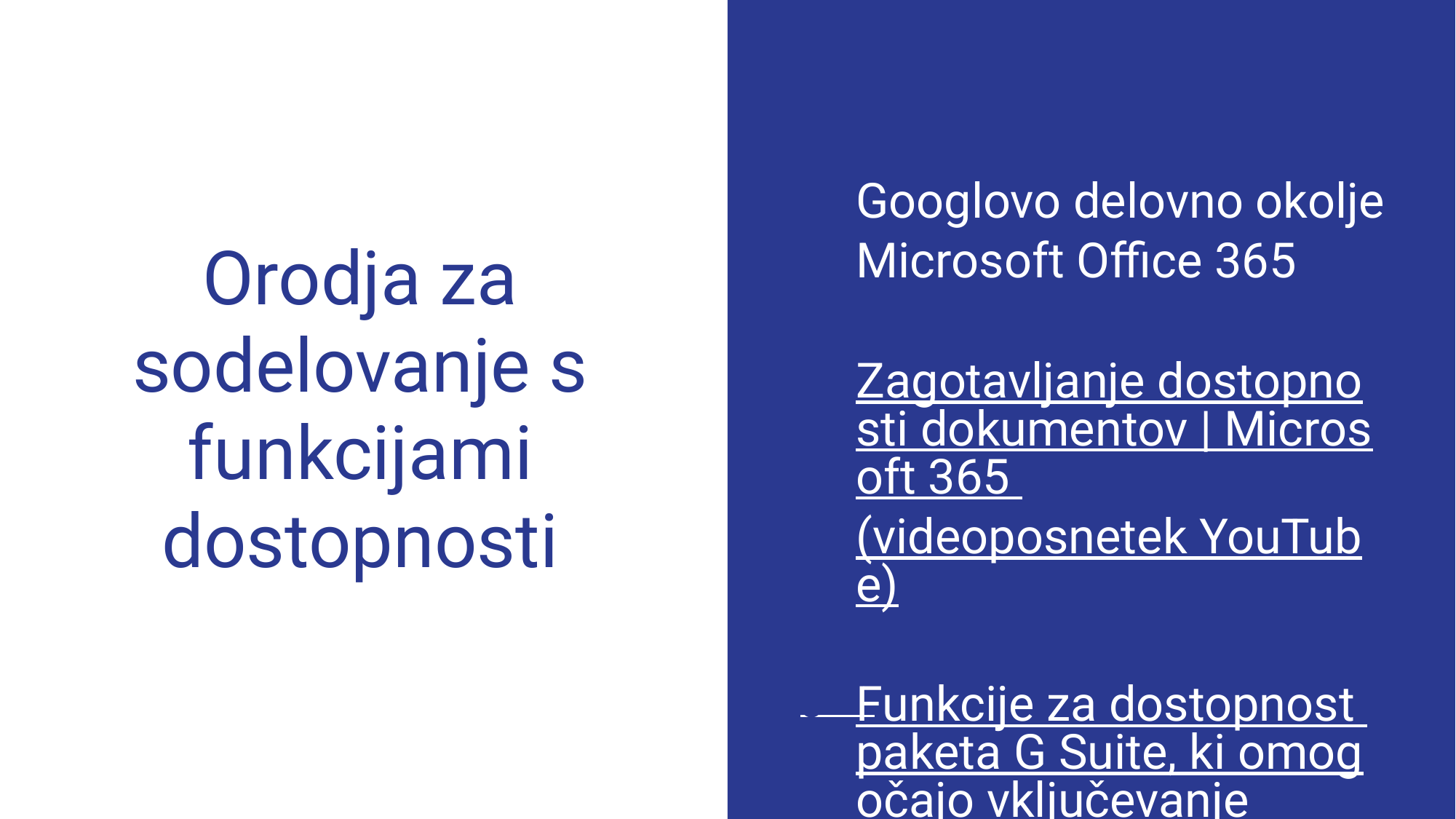

Googlovo delovno okolje
Microsoft Office 365

Zagotavljanje dostopnosti dokumentov | Microsoft 365 (videoposnetek YouTube)

Funkcije za dostopnost paketa G Suite, ki omogočajo vključevanje (videoposnetek YouTube)
# Orodja za sodelovanje s funkcijami dostopnosti